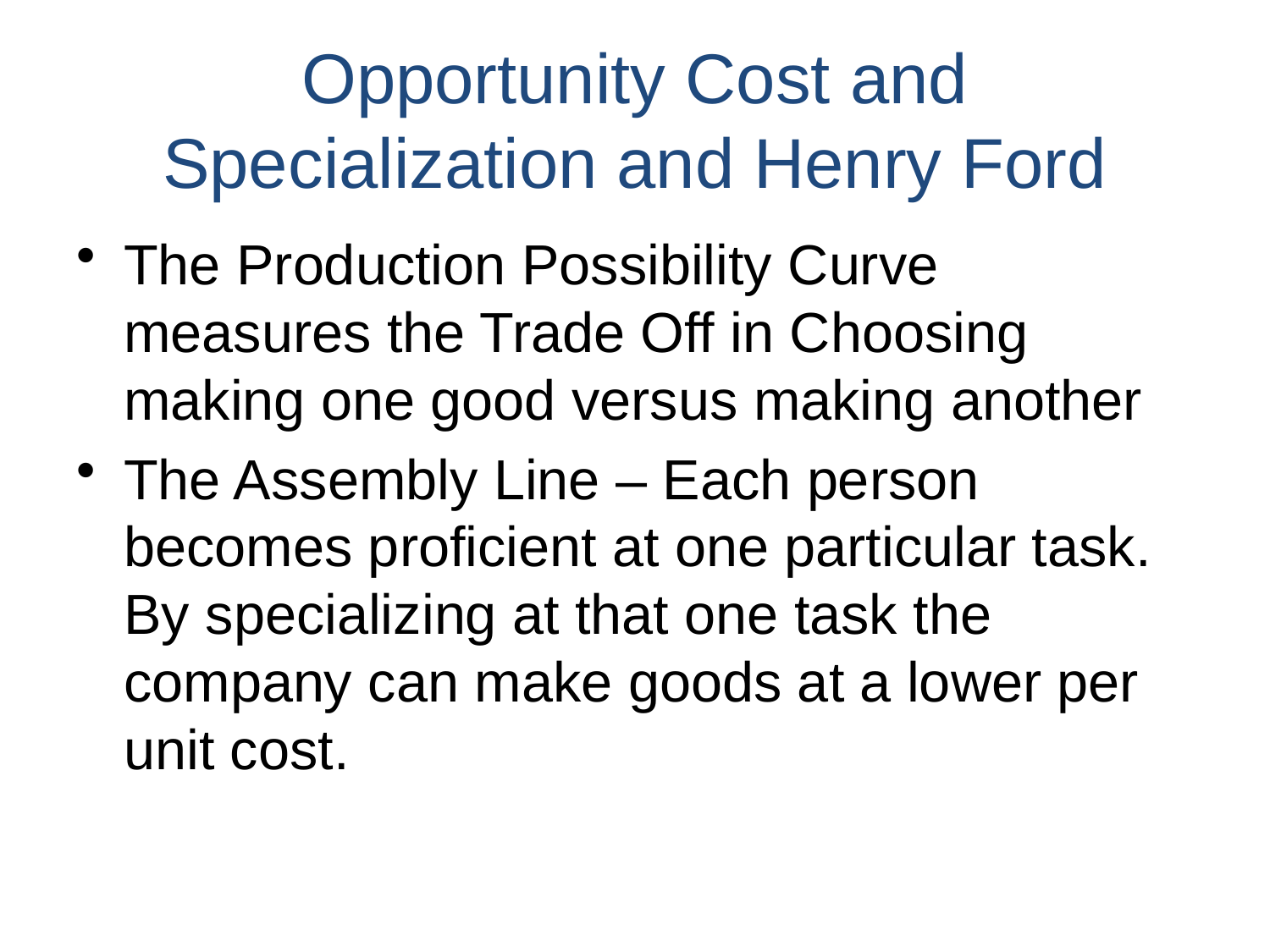

Opportunity Cost and Specialization and Henry Ford
The Production Possibility Curve measures the Trade Off in Choosing making one good versus making another
The Assembly Line – Each person becomes proficient at one particular task.  By specializing at that one task the company can make goods at a lower per unit cost.